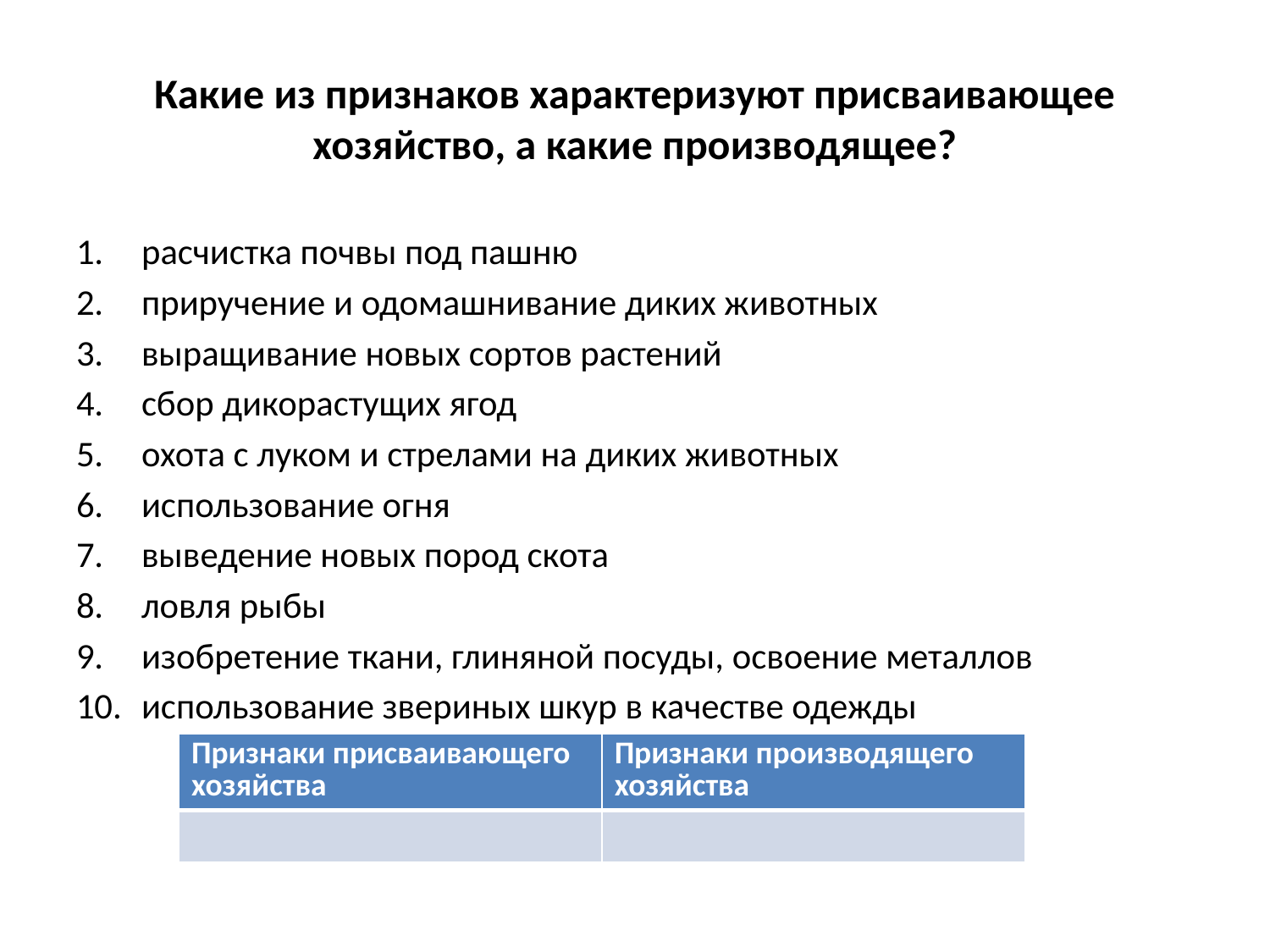

# Какие из признаков характеризуют присваивающее хозяйство, а какие производящее?
расчистка почвы под пашню
приручение и одомашнивание диких животных
выращивание новых сортов растений
сбор дикорастущих ягод
охота с луком и стрелами на диких животных
использование огня
выведение новых пород скота
ловля рыбы
изобретение ткани, глиняной посуды, освоение металлов
использование звериных шкур в качестве одежды

| Признаки присваивающего хозяйства | Признаки производящего хозяйства |
| --- | --- |
|  |  |